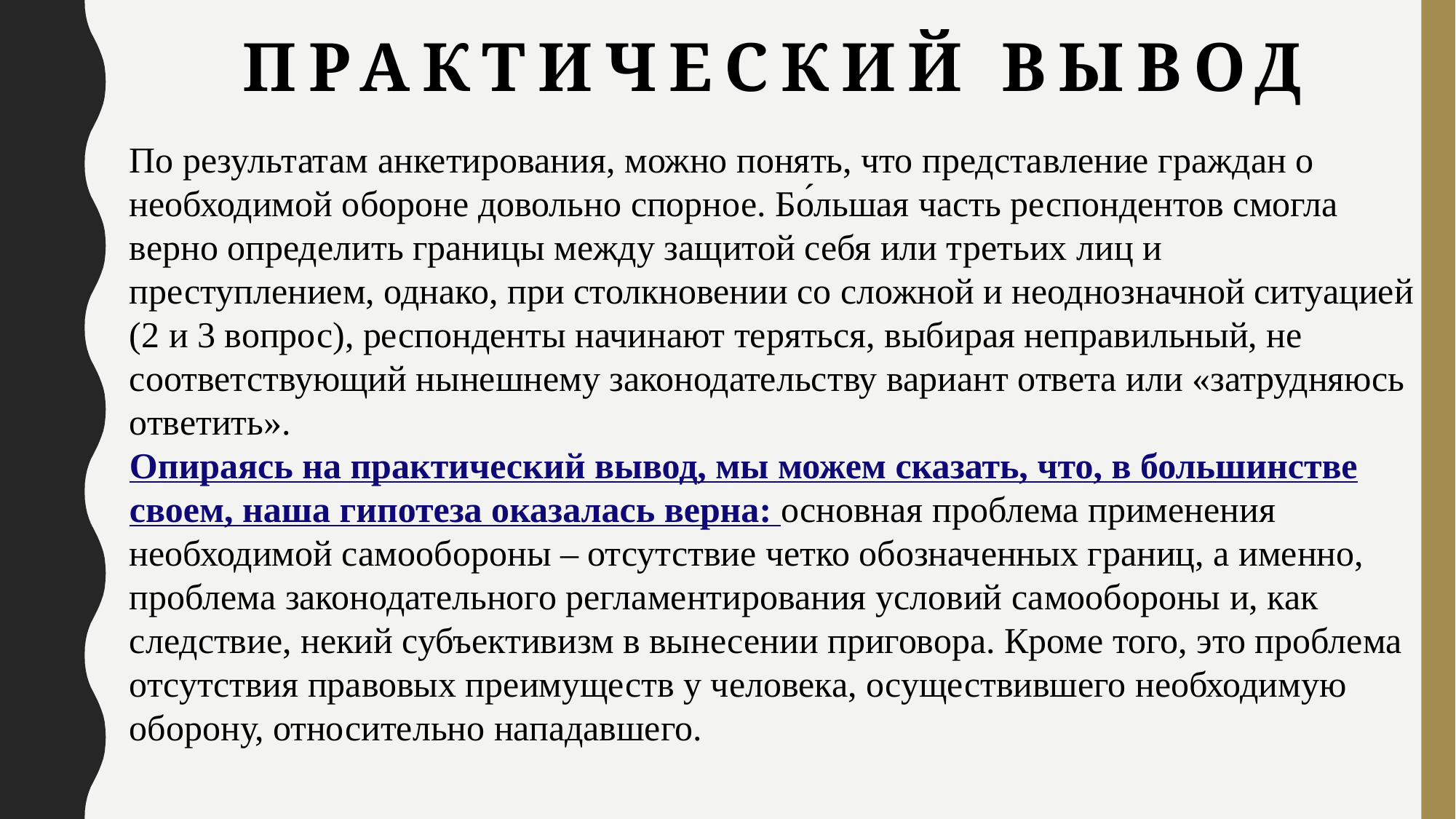

# Практический вывод
По результатам анкетирования, можно понять, что представление граждан о необходимой обороне довольно спорное. Бо́льшая часть респондентов смогла верно определить границы между защитой себя или третьих лиц и преступлением, однако, при столкновении со сложной и неоднозначной ситуацией (2 и 3 вопрос), респонденты начинают теряться, выбирая неправильный, не соответствующий нынешнему законодательству вариант ответа или «затрудняюсь ответить».
Опираясь на практический вывод, мы можем сказать, что, в большинстве своем, наша гипотеза оказалась верна: основная проблема применения необходимой самообороны – отсутствие четко обозначенных границ, а именно, проблема законодательного регламентирования условий самообороны и, как следствие, некий субъективизм в вынесении приговора. Кроме того, это проблема отсутствия правовых преимуществ у человека, осуществившего необходимую оборону, относительно нападавшего.